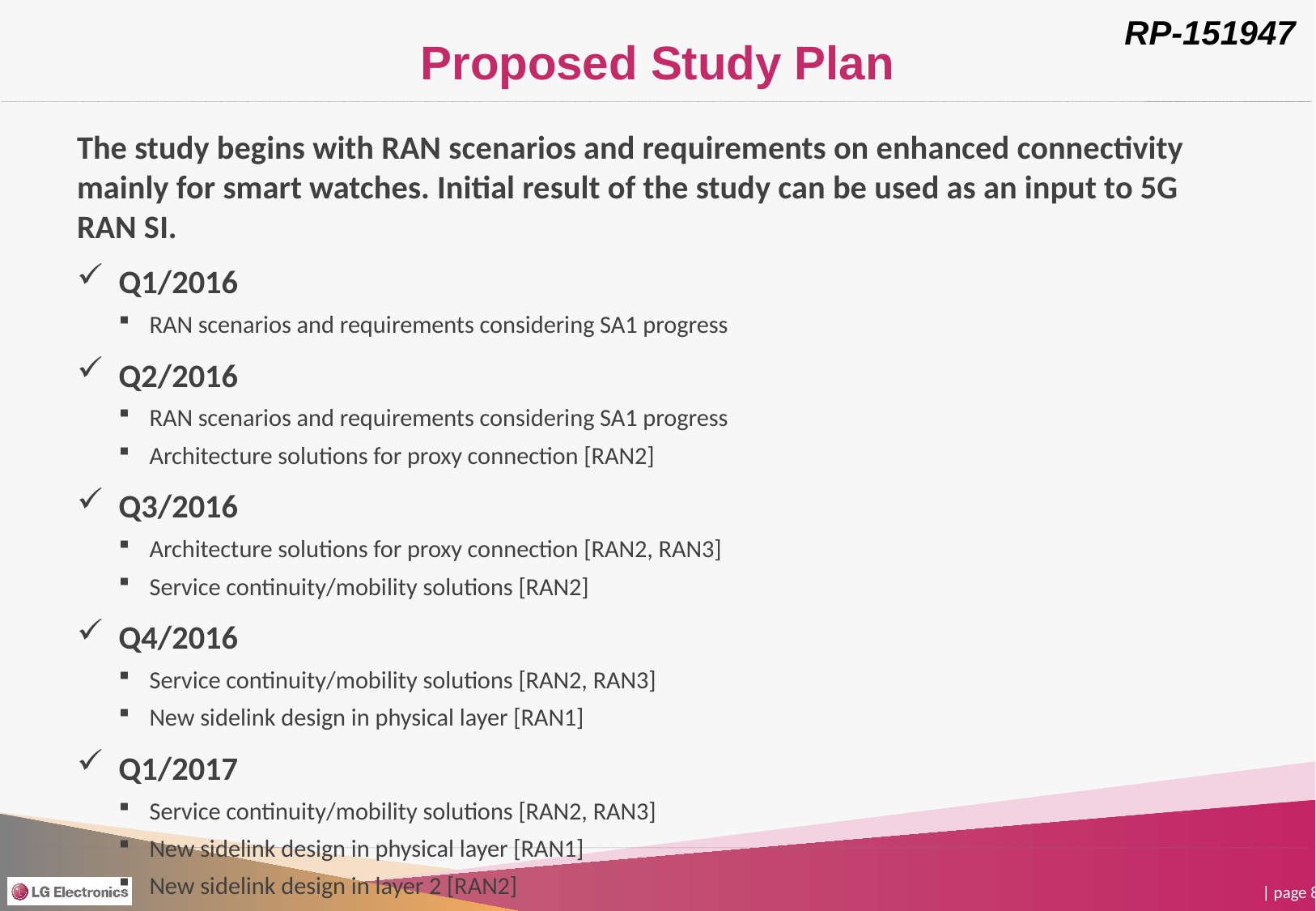

# Proposed Study Plan
The study begins with RAN scenarios and requirements on enhanced connectivity mainly for smart watches. Initial result of the study can be used as an input to 5G RAN SI.
Q1/2016
RAN scenarios and requirements considering SA1 progress
Q2/2016
RAN scenarios and requirements considering SA1 progress
Architecture solutions for proxy connection [RAN2]
Q3/2016
Architecture solutions for proxy connection [RAN2, RAN3]
Service continuity/mobility solutions [RAN2]
Q4/2016
Service continuity/mobility solutions [RAN2, RAN3]
New sidelink design in physical layer [RAN1]
Q1/2017
Service continuity/mobility solutions [RAN2, RAN3]
New sidelink design in physical layer [RAN1]
New sidelink design in layer 2 [RAN2]